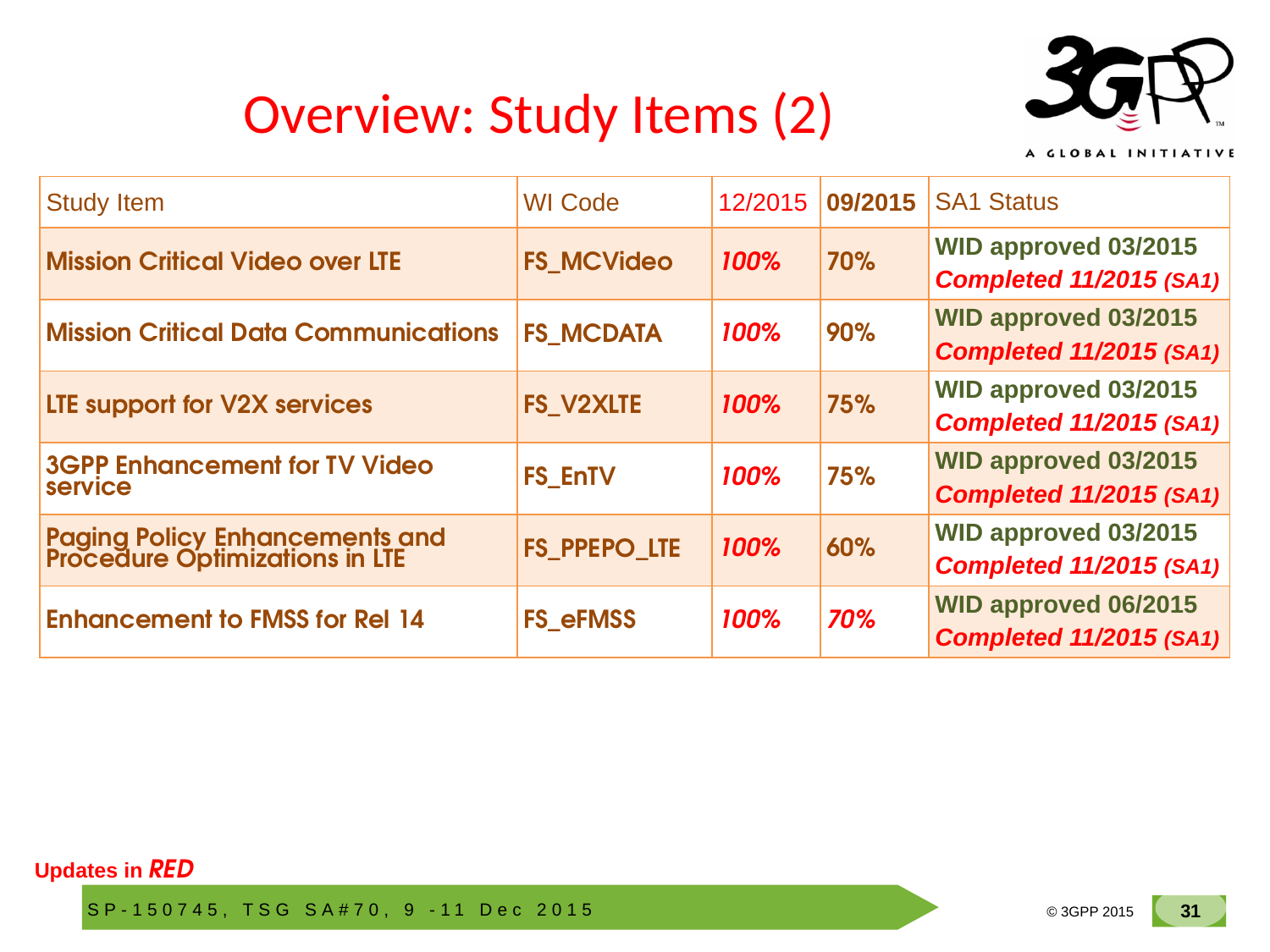

# Overview: Study Items (2)
| Study Item | WI Code | 12/2015 | 09/2015 | SA1 Status |
| --- | --- | --- | --- | --- |
| Mission Critical Video over LTE | FS\_MCVideo | 100% | 70% | WID approved 03/2015 Completed 11/2015 (SA1) |
| Mission Critical Data Communications | FS\_MCDATA | 100% | 90% | WID approved 03/2015 Completed 11/2015 (SA1) |
| LTE support for V2X services | FS\_V2XLTE | 100% | 75% | WID approved 03/2015 Completed 11/2015 (SA1) |
| 3GPP Enhancement for TV Video service | FS\_EnTV | 100% | 75% | WID approved 03/2015 Completed 11/2015 (SA1) |
| Paging Policy Enhancements and Procedure Optimizations in LTE | FS\_PPEPO\_LTE | 100% | 60% | WID approved 03/2015 Completed 11/2015 (SA1) |
| Enhancement to FMSS for Rel 14 | FS\_eFMSS | 100% | 70% | WID approved 06/2015 Completed 11/2015 (SA1) |
Updates in RED